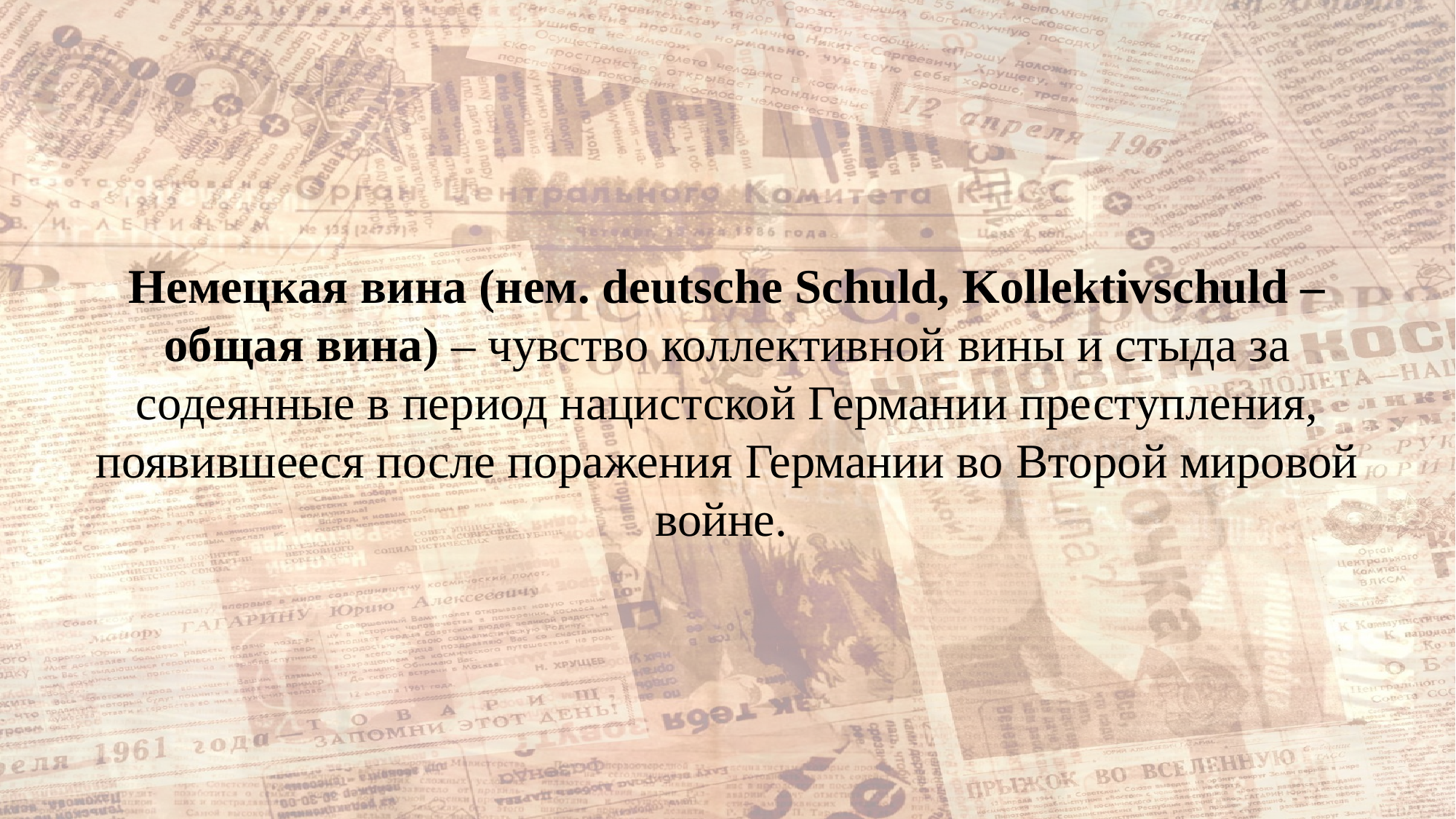

#
Немецкая вина (нем. deutsche Schuld, Kollektivschuld – общая вина) – чувство коллективной вины и стыда за содеянные в период нацистской Германии преступления, появившееся после поражения Германии во Второй мировой войне.